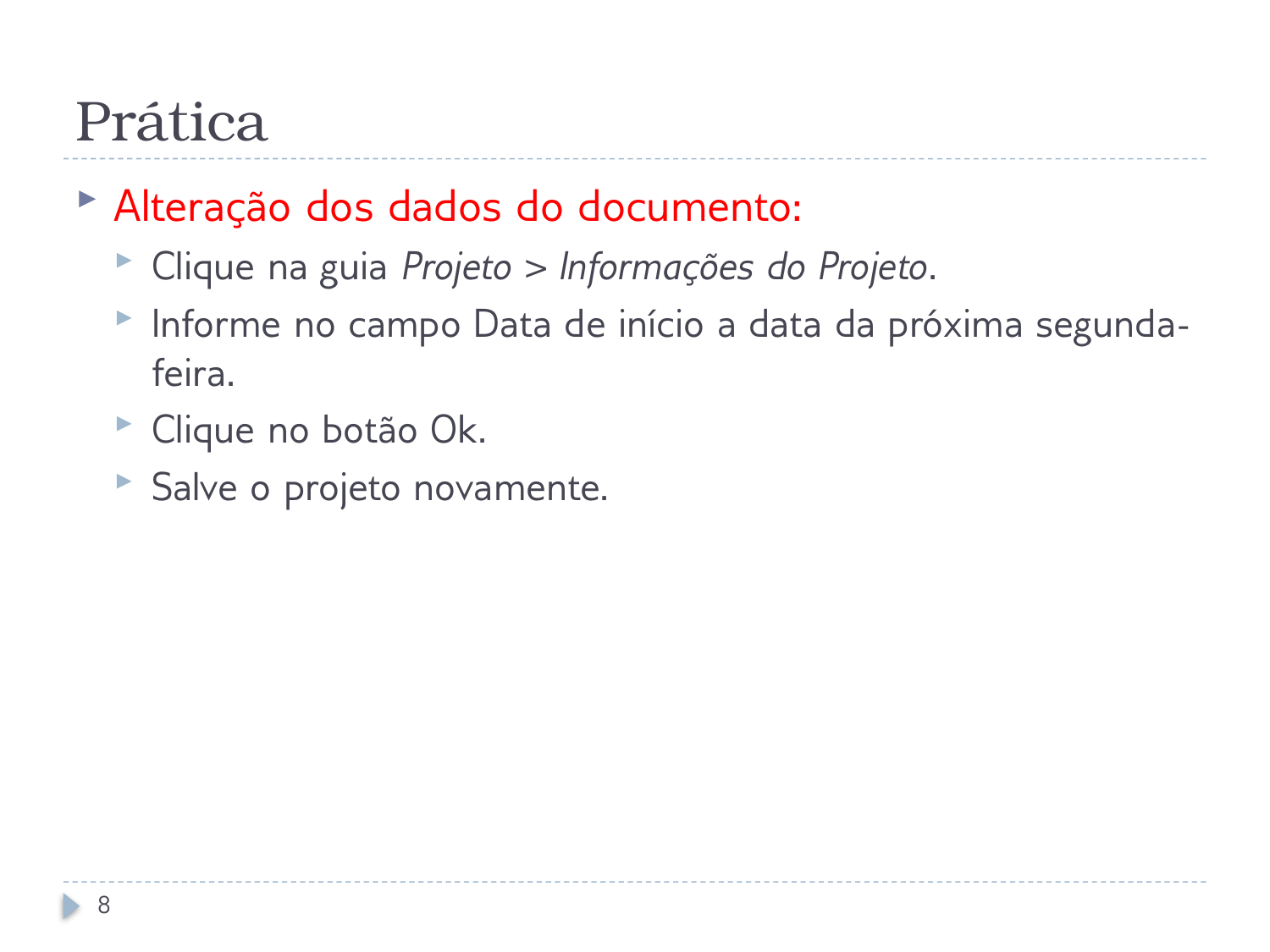

# Prática
Alteração dos dados do documento:
Clique na guia Projeto > Informações do Projeto.
Informe no campo Data de início a data da próxima segunda-feira.
Clique no botão Ok.
Salve o projeto novamente.

8